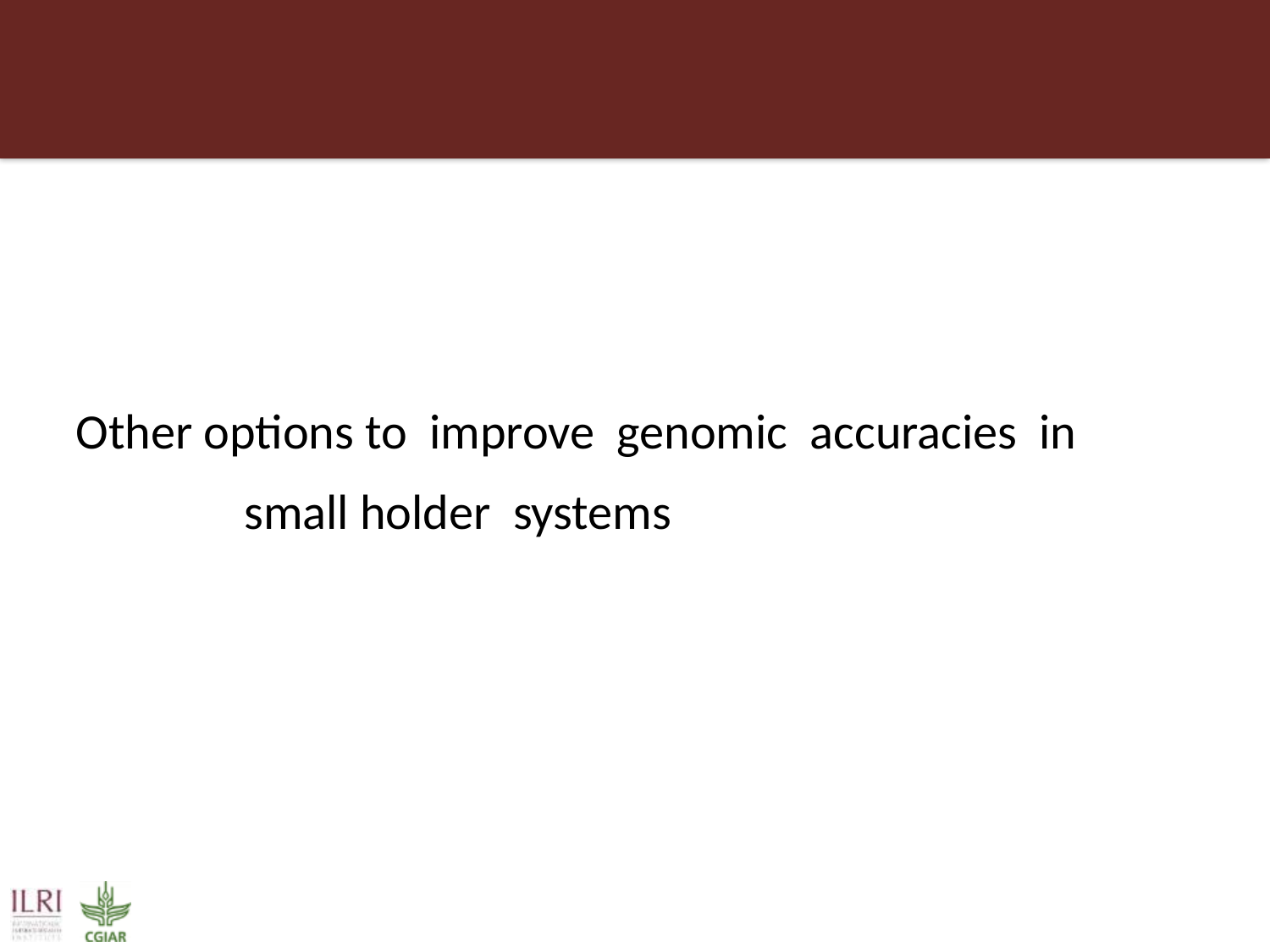

#

Other options to  improve  genomic  accuracies  in
               small holder  systems